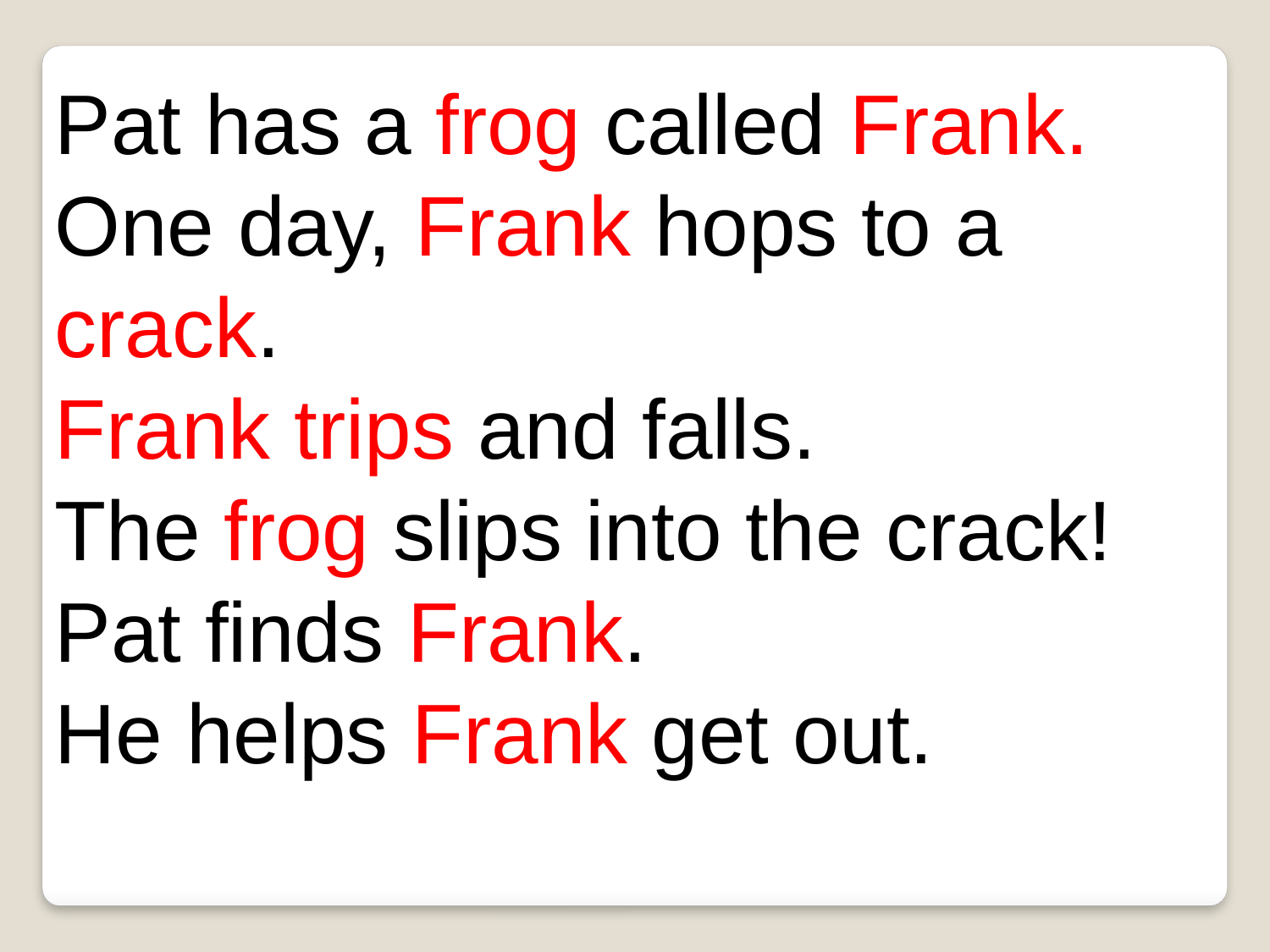

Pat has a frog called Frank.
One day, Frank hops to a crack.
Frank trips and falls.
The frog slips into the crack!
Pat finds Frank.
He helps Frank get out.